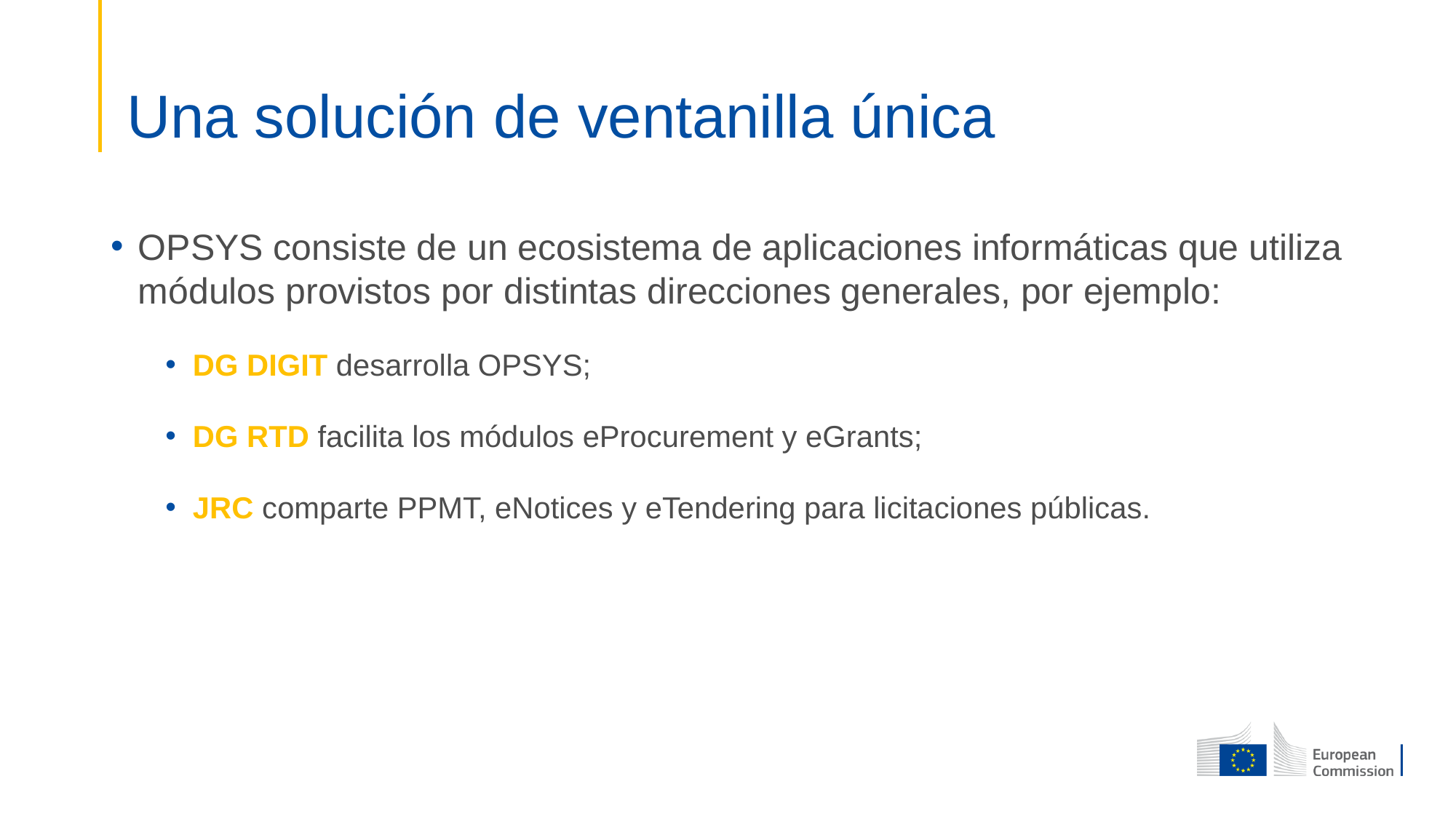

# Una solución de ventanilla única
OPSYS consiste de un ecosistema de aplicaciones informáticas que utiliza módulos provistos por distintas direcciones generales, por ejemplo:
DG DIGIT desarrolla OPSYS;
DG RTD facilita los módulos eProcurement y eGrants;
JRC comparte PPMT, eNotices y eTendering para licitaciones públicas.